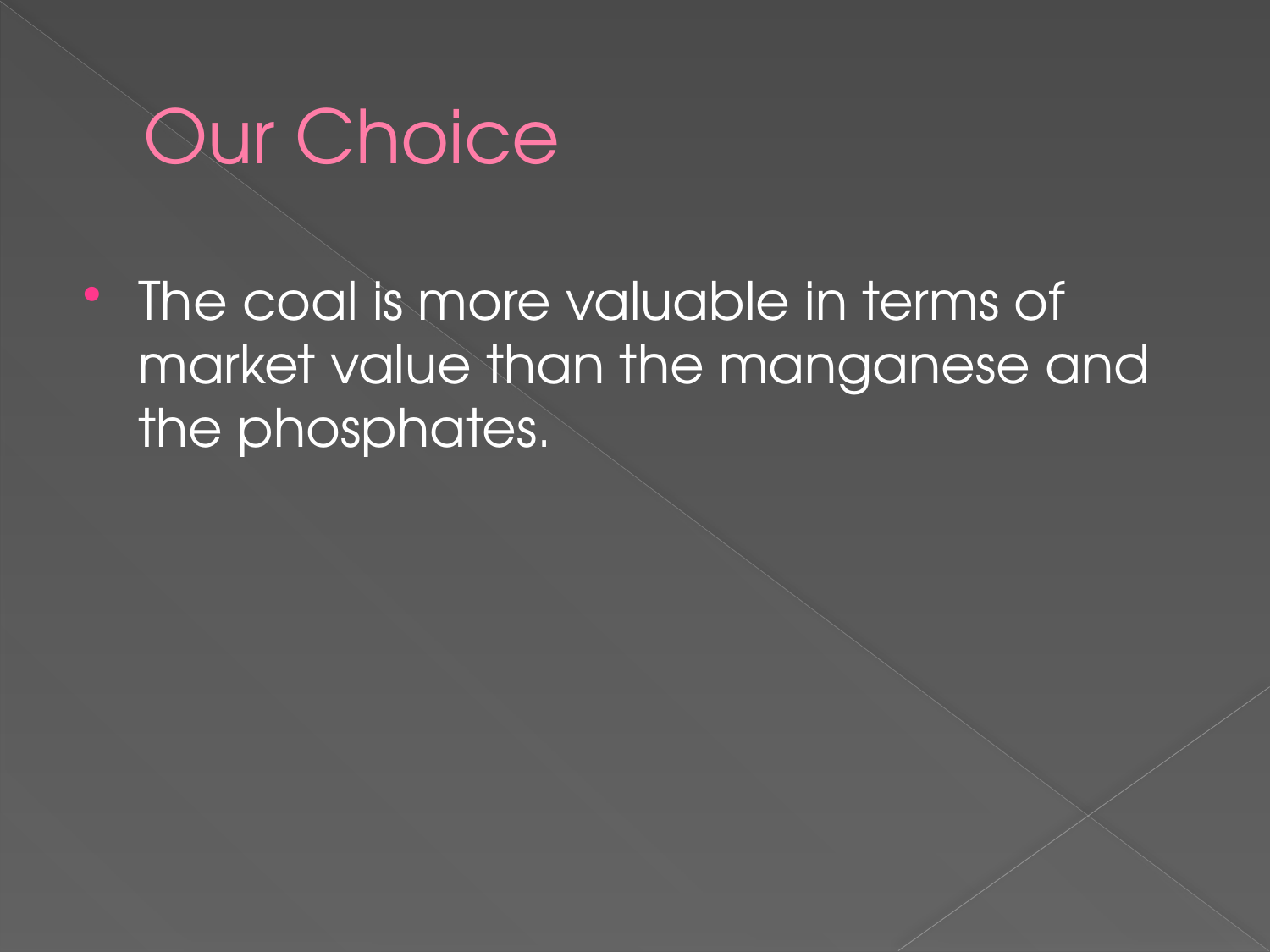

# Our Choice
The coal is more valuable in terms of market value than the manganese and the phosphates.